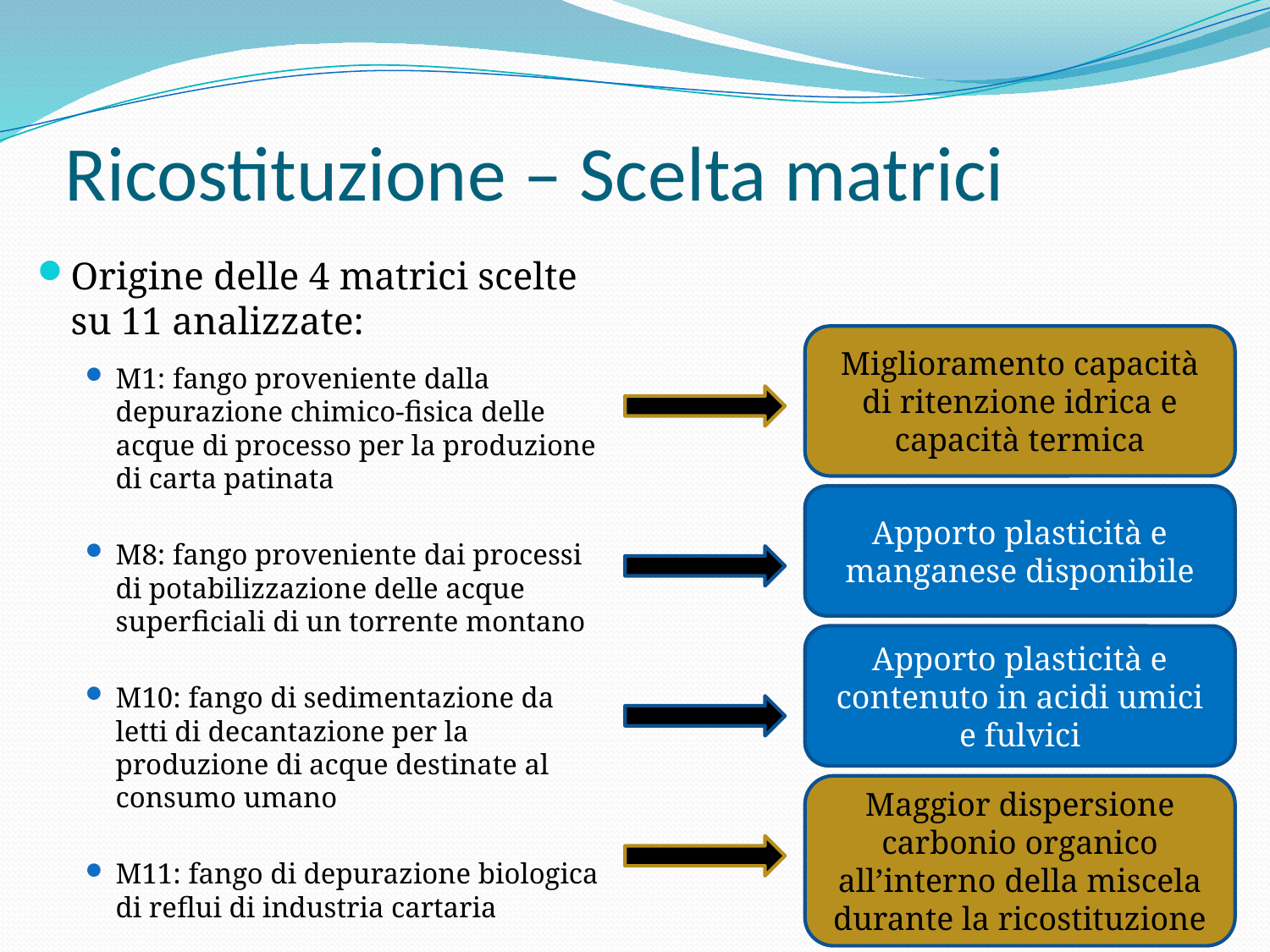

# Ricostituzione – Scelta matrici
Origine delle 4 matrici scelte su 11 analizzate:

M1: fango proveniente dalla depurazione chimico-fisica delle acque di processo per la produzione di carta patinata

M8: fango proveniente dai processi di potabilizzazione delle acque superficiali di un torrente montano

M10: fango di sedimentazione da letti di decantazione per la produzione di acque destinate al consumo umano

M11: fango di depurazione biologica di reflui di industria cartaria

Miglioramento capacità di ritenzione idrica e capacità termica

Apporto plasticità e manganese disponibile
Apporto plasticità e contenuto in acidi umici e fulvici

Maggior dispersione carbonio organico all’interno della miscela durante la ricostituzione